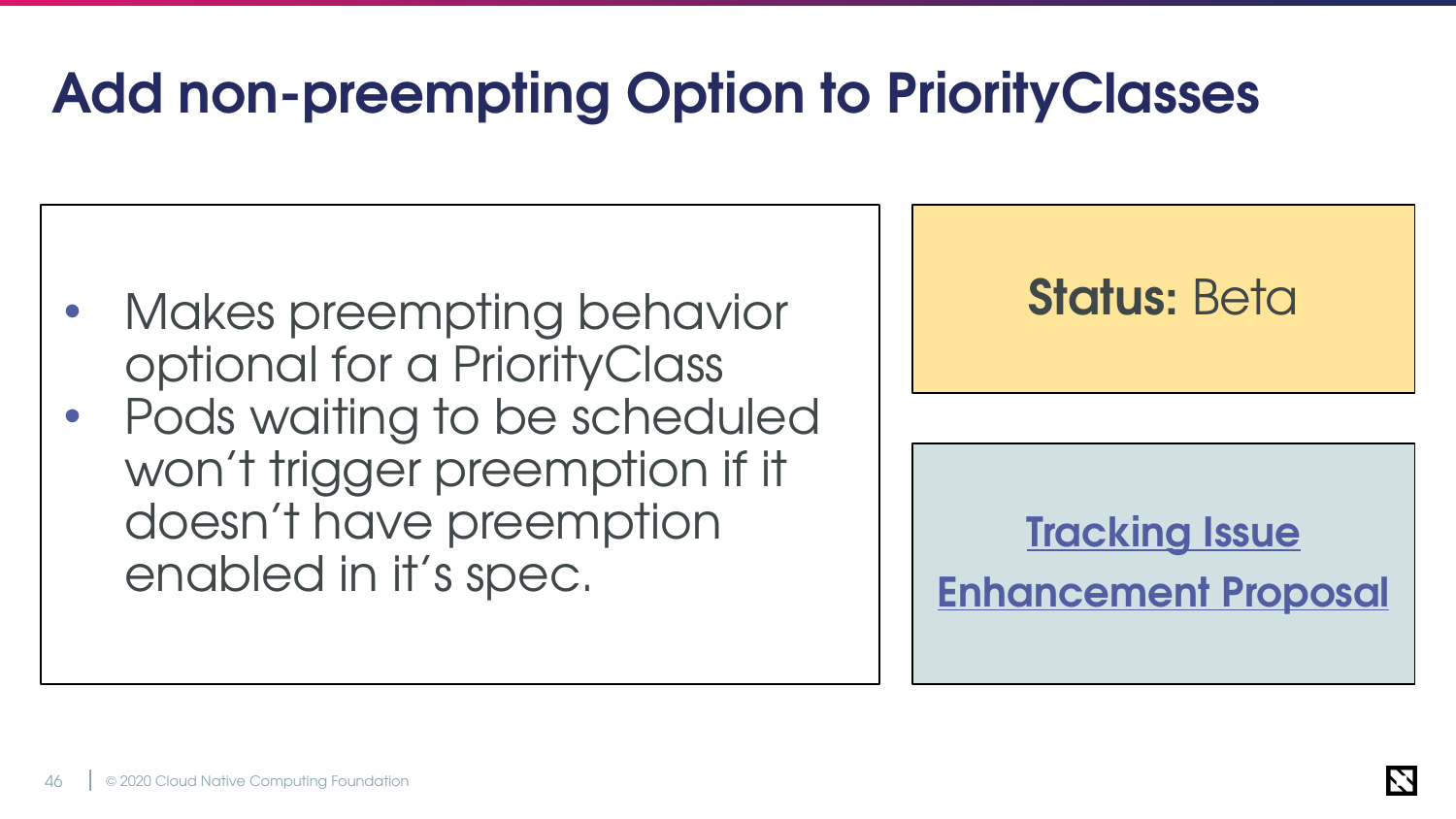

# Add non-preempting Option to PriorityClasses
Makes preempting behavior optional for a PriorityClass
Pods waiting to be scheduled won’t trigger preemption if it doesn’t have preemption enabled in it’s spec.
Status: Beta
Tracking Issue
Enhancement Proposal